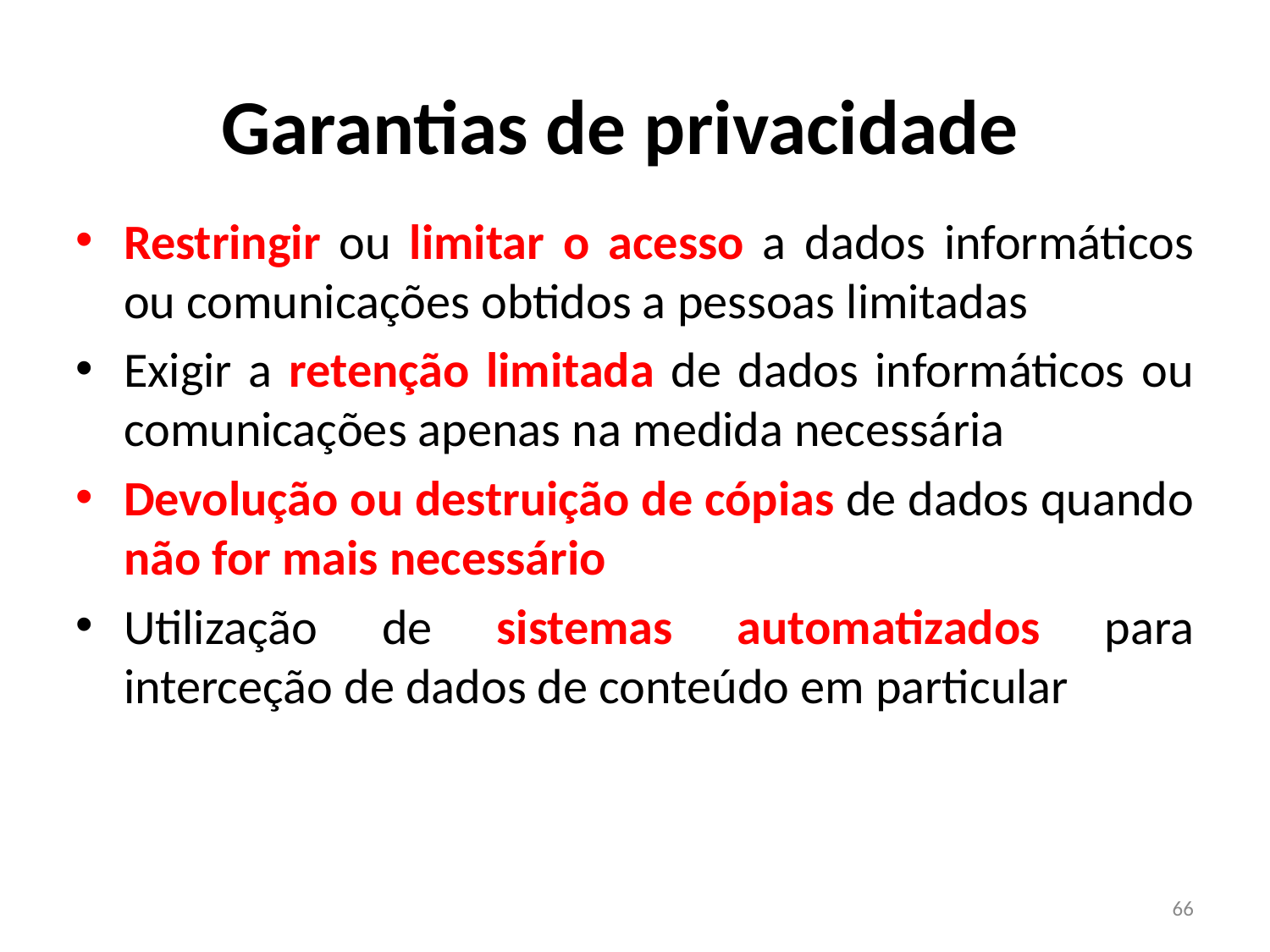

# Garantias de privacidade

Restringir ou limitar o acesso a dados informáticos ou comunicações obtidos a pessoas limitadas
Exigir a retenção limitada de dados informáticos ou comunicações apenas na medida necessária
Devolução ou destruição de cópias de dados quando não for mais necessário
Utilização de sistemas automatizados para interceção de dados de conteúdo em particular

66